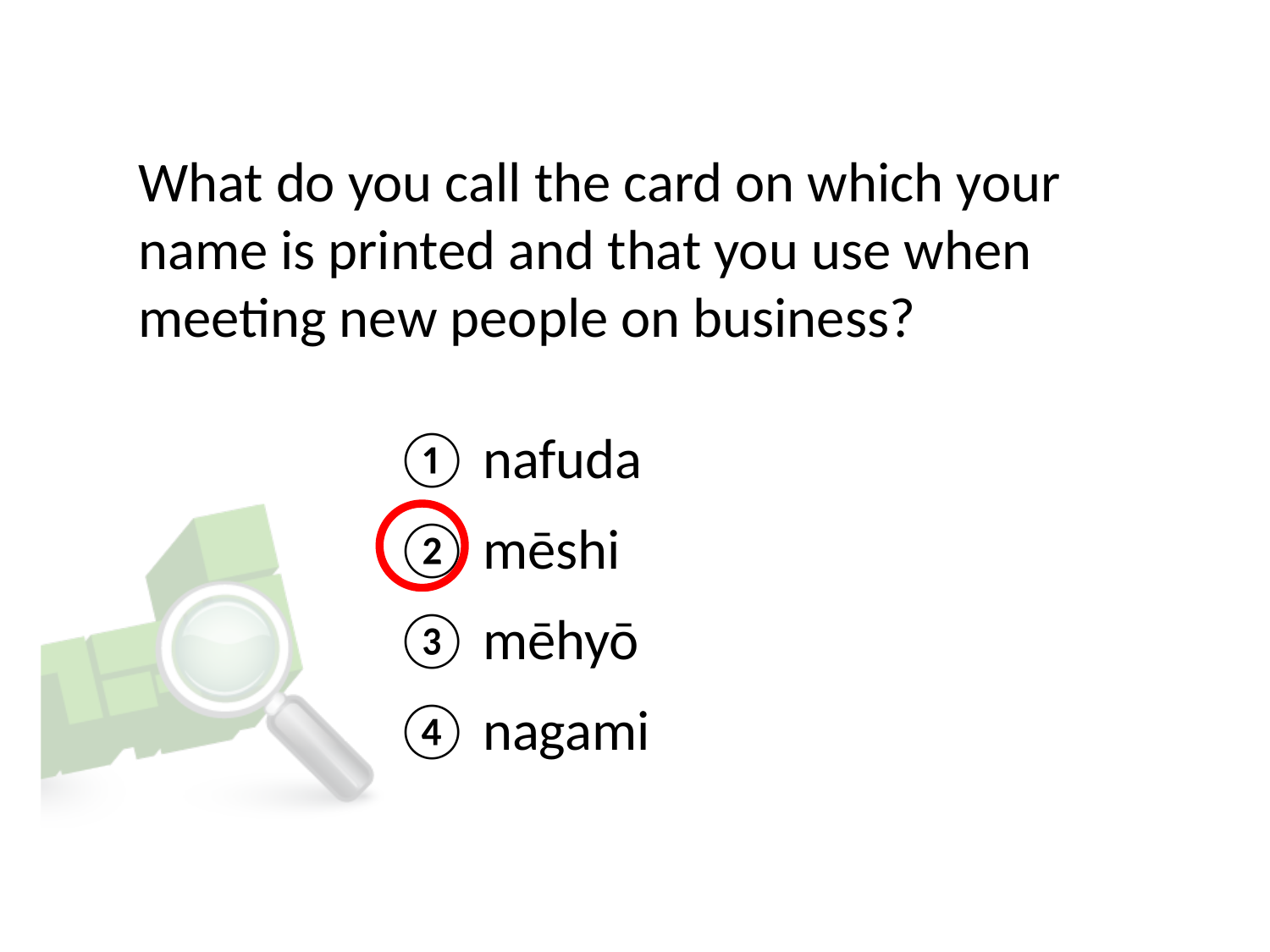

# What do you call the card on which your name is printed and that you use when meeting new people on business?
① nafuda
② mēshi
③ mēhyō
④ nagami